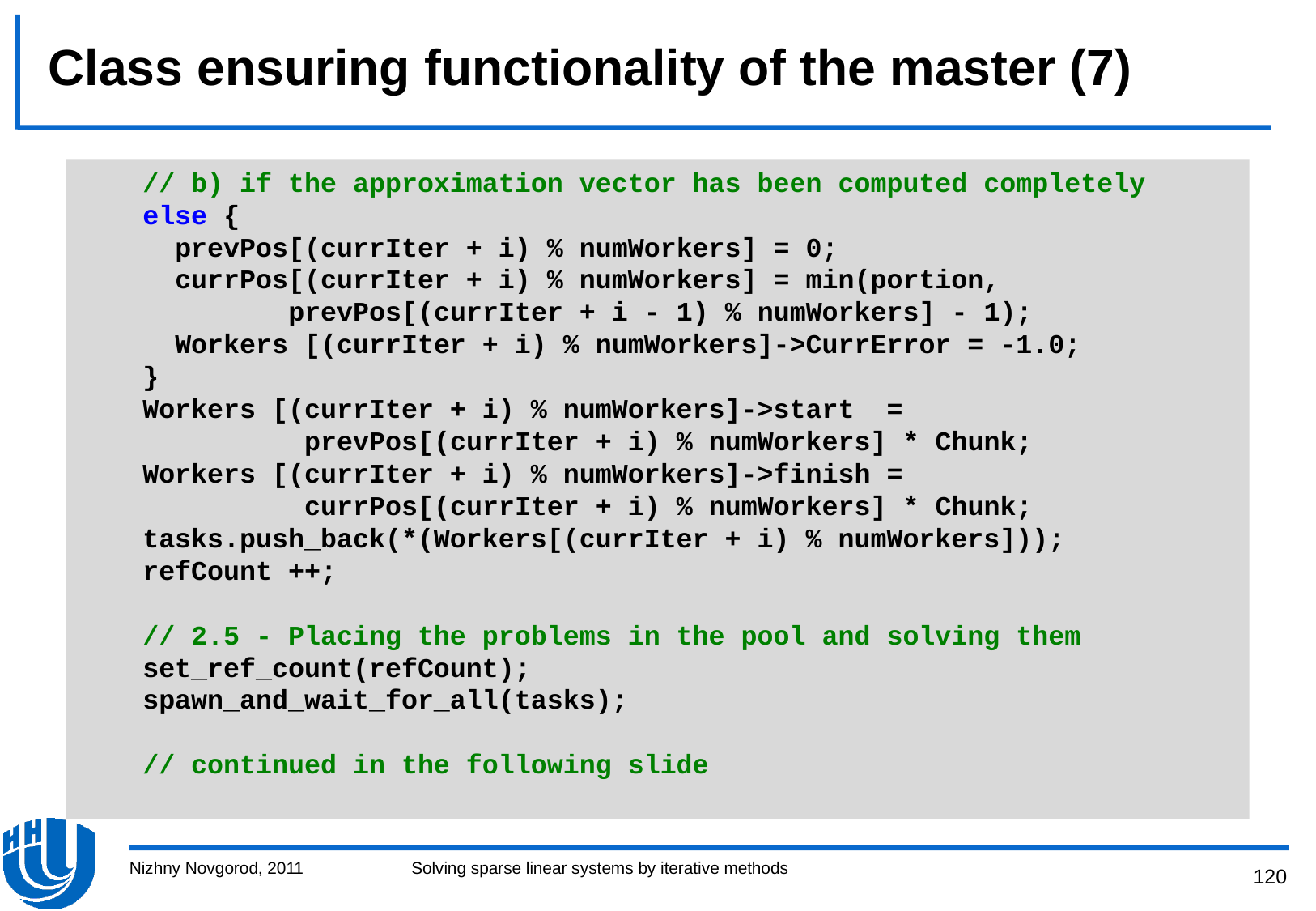

# Class ensuring functionality of the master (7)
    // b) if the approximation vector has been computed completely
    else {
      prevPos[(currIter + i) % numWorkers] = 0;
      currPos[(currIter + i) % numWorkers] = min(portion,
             prevPos[(currIter + i - 1) % numWorkers] - 1);
      Workers [(currIter + i) % numWorkers]->CurrError = -1.0;
    }
    Workers [(currIter + i) % numWorkers]->start  =
              prevPos[(currIter + i) % numWorkers] * Chunk;
    Workers [(currIter + i) % numWorkers]->finish =
              currPos[(currIter + i) % numWorkers] * Chunk;
    tasks.push_back(*(Workers[(currIter + i) % numWorkers]));
    refCount ++;

    // 2.5 - Placing the problems in the pool and solving them
    set_ref_count(refCount);
    spawn_and_wait_for_all(tasks);

    // continued in the following slide
Nizhny Novgorod, 2011
Solving sparse linear systems by iterative methods